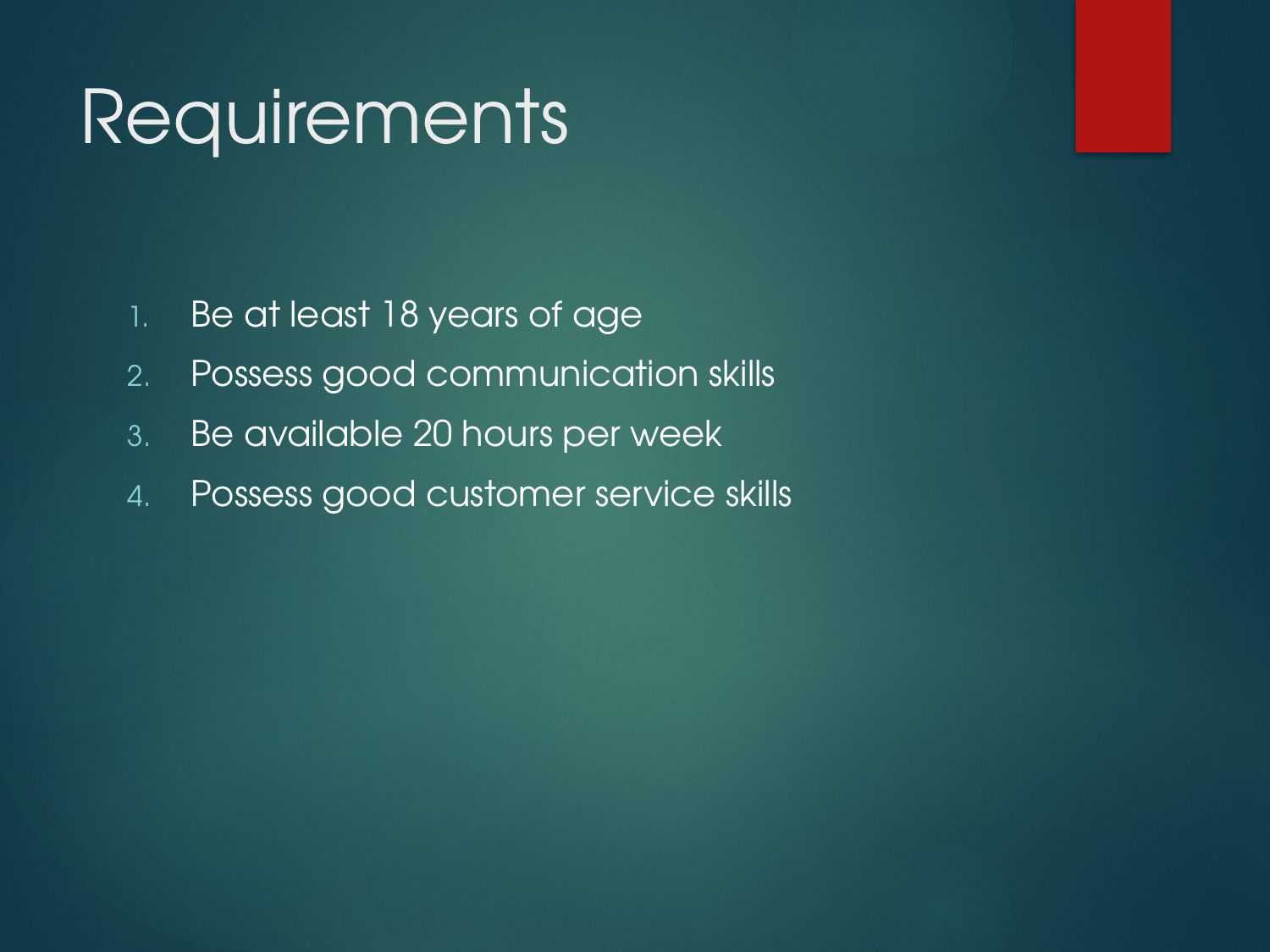

# Requirements
Be at least 18 years of age
Possess good communication skills
Be available 20 hours per week
Possess good customer service skills